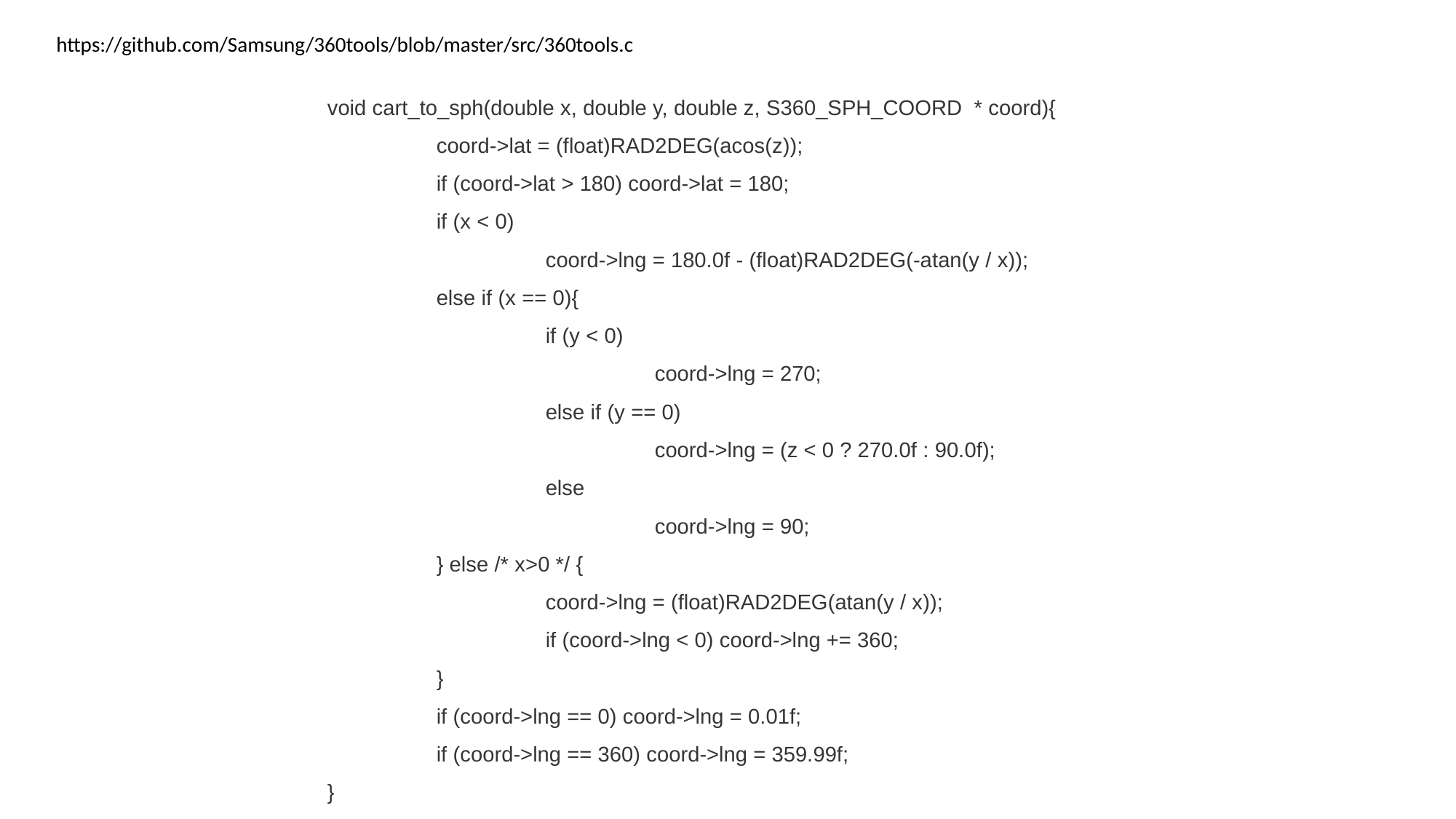

https://github.com/Samsung/360tools/blob/master/src/360tools.c
void cart_to_sph(double x, double y, double z, S360_SPH_COORD  * coord){
	coord->lat = (float)RAD2DEG(acos(z));
	if (coord->lat > 180) coord->lat = 180;
	if (x < 0)
		coord->lng = 180.0f - (float)RAD2DEG(-atan(y / x));
	else if (x == 0){
		if (y < 0)
			coord->lng = 270;
		else if (y == 0)
			coord->lng = (z < 0 ? 270.0f : 90.0f);
		else
			coord->lng = 90;
	} else /* x>0 */ {
		coord->lng = (float)RAD2DEG(atan(y / x));
		if (coord->lng < 0) coord->lng += 360;
	}
	if (coord->lng == 0) coord->lng = 0.01f;
	if (coord->lng == 360) coord->lng = 359.99f;
}